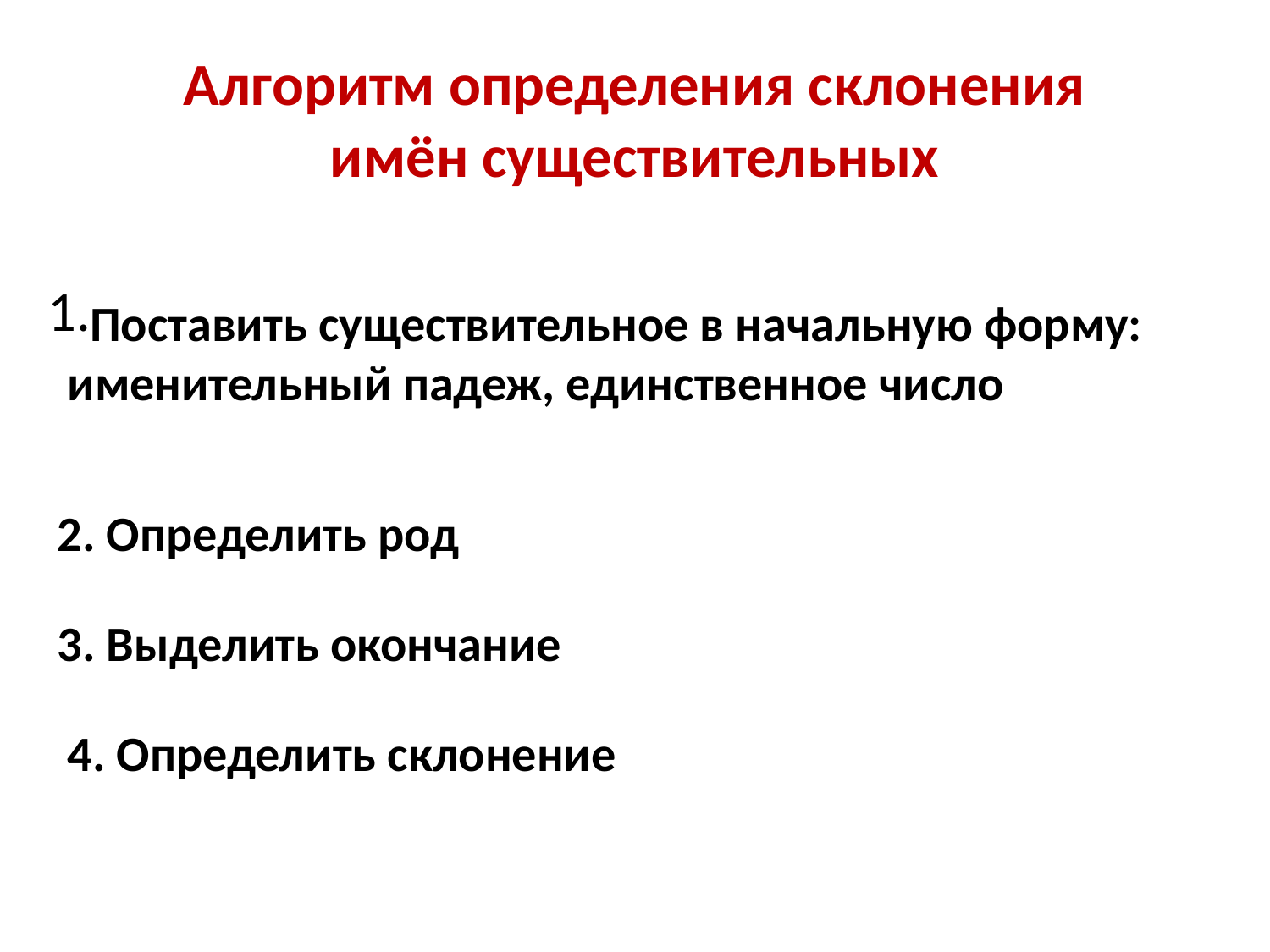

# Алгоритм определения склонения имён существительных
1.
  Поставить существительное в начальную форму:
именительный падеж, единственное число

2. Определить род
3. Выделить окончание
4. Определить склонение